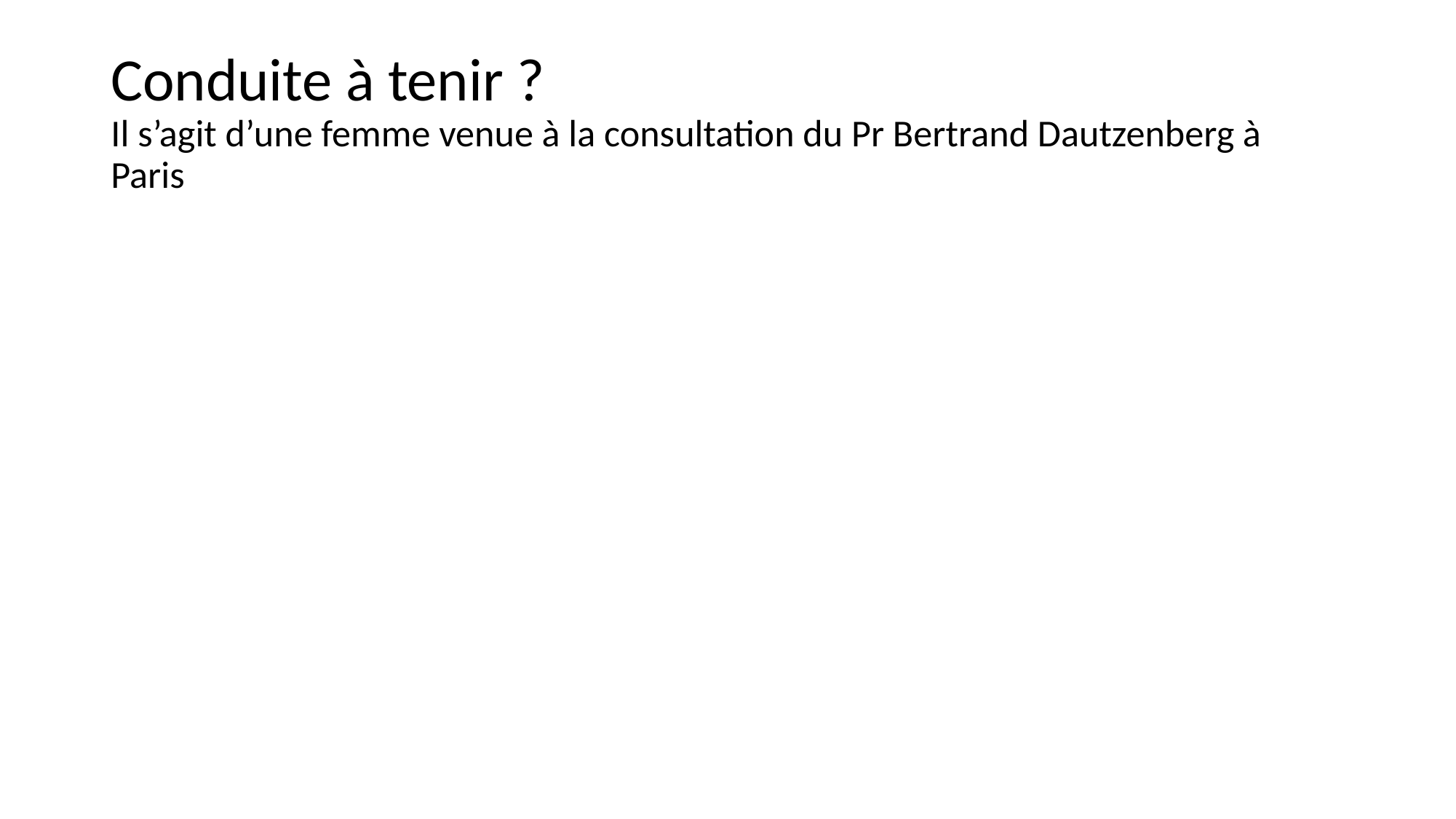

# Conduite à tenir ? Il s’agit d’une femme venue à la consultation du Pr Bertrand Dautzenberg à Paris